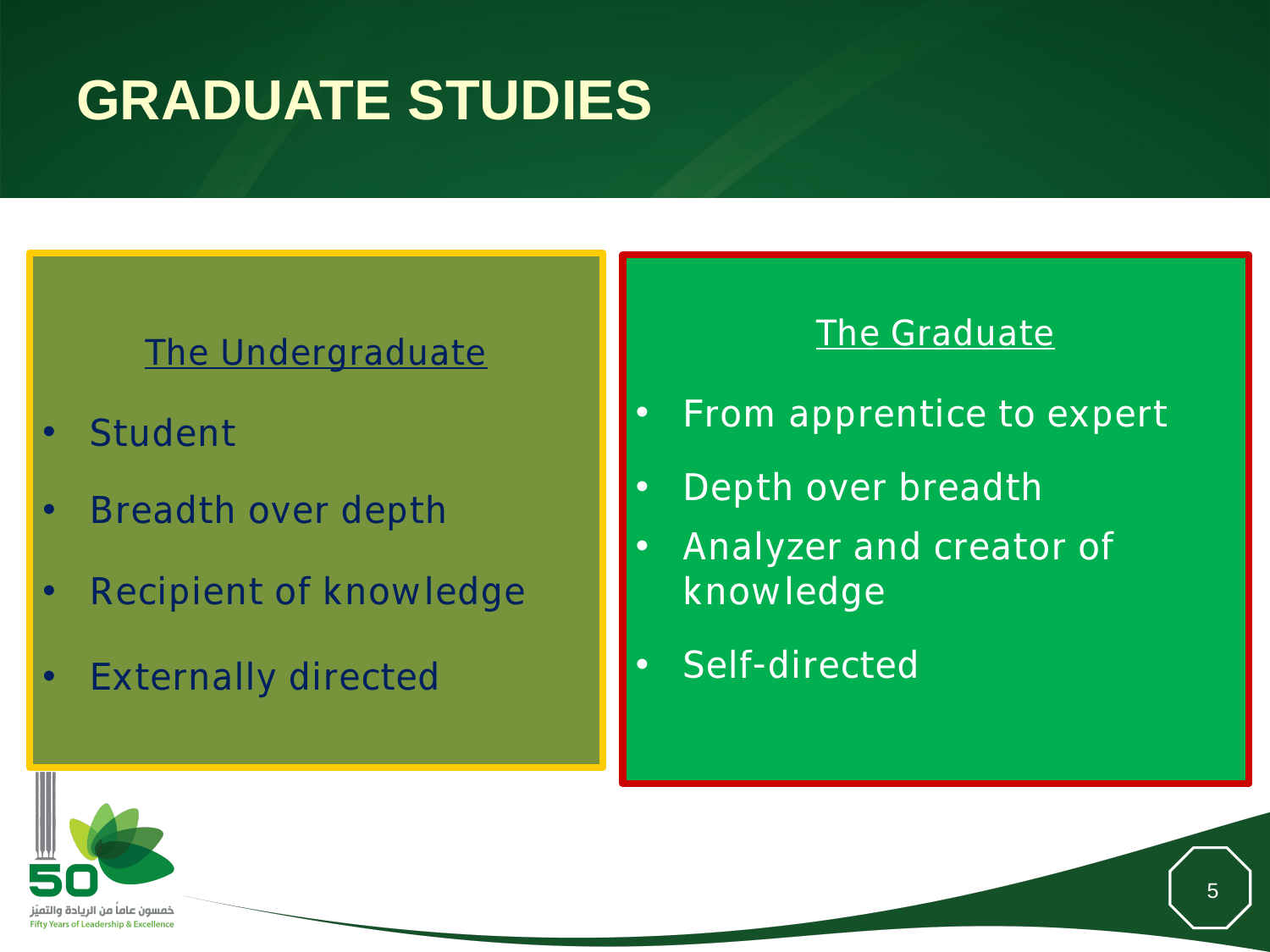

# Graduate studies

The Undergraduate
Student
Breadth over depth
Recipient of knowledge
Externally directed

The Graduate
From apprentice to expert
Depth over breadth
Analyzer and creator of knowledge
Self-directed
5